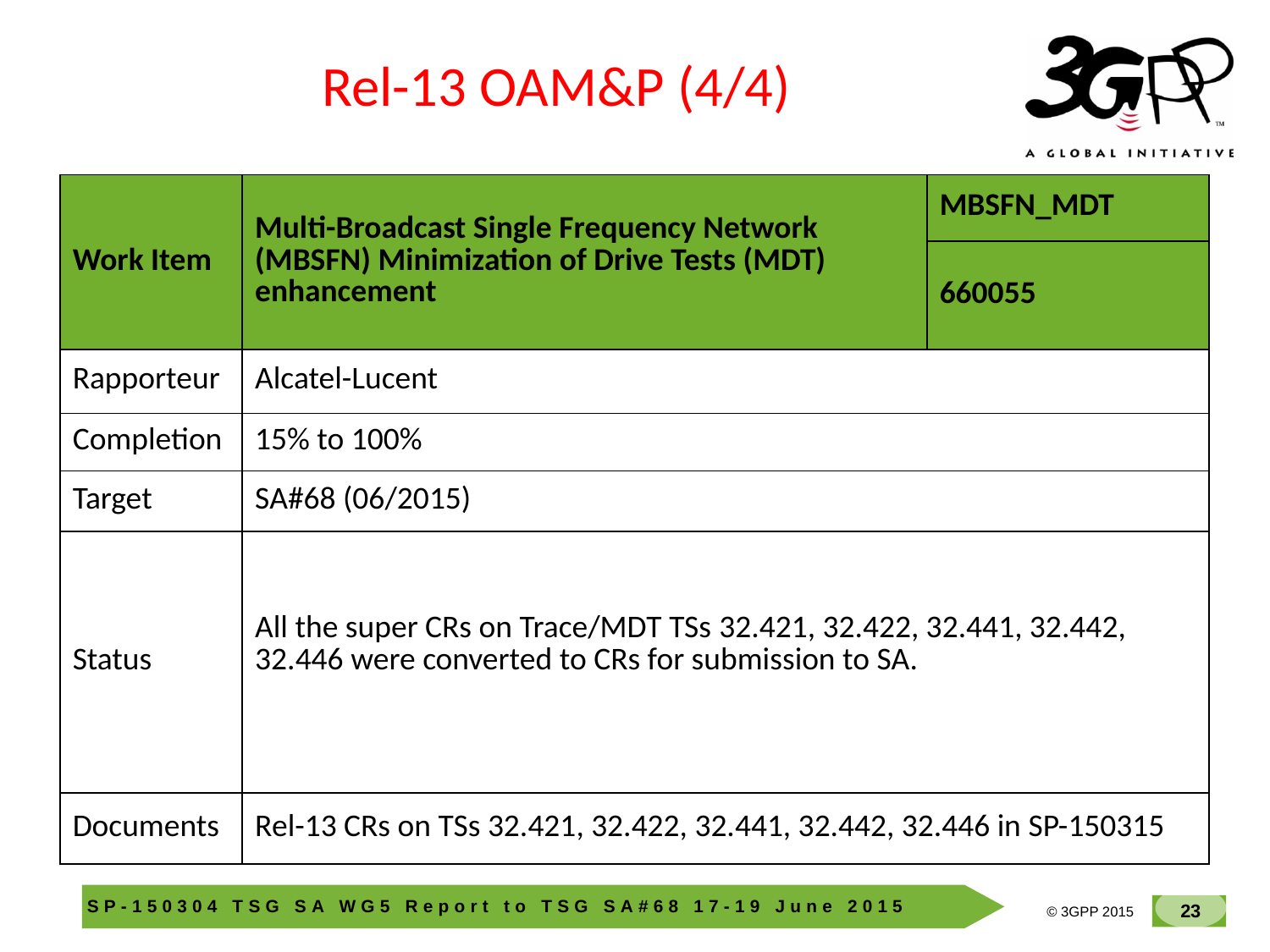

Rel-13 OAM&P (4/4)
| Work Item | Multi-Broadcast Single Frequency Network (MBSFN) Minimization of Drive Tests (MDT) enhancement | MBSFN\_MDT |
| --- | --- | --- |
|  |  | 660055 |
| Rapporteur | Alcatel-Lucent |  |
| Completion | 15% to 100% |  |
| Target | SA#68 (06/2015) |  |
| Status | All the super CRs on Trace/MDT TSs 32.421, 32.422, 32.441, 32.442, 32.446 were converted to CRs for submission to SA. |  |
| Documents | Rel-13 CRs on TSs 32.421, 32.422, 32.441, 32.442, 32.446 in SP-150315 |  |